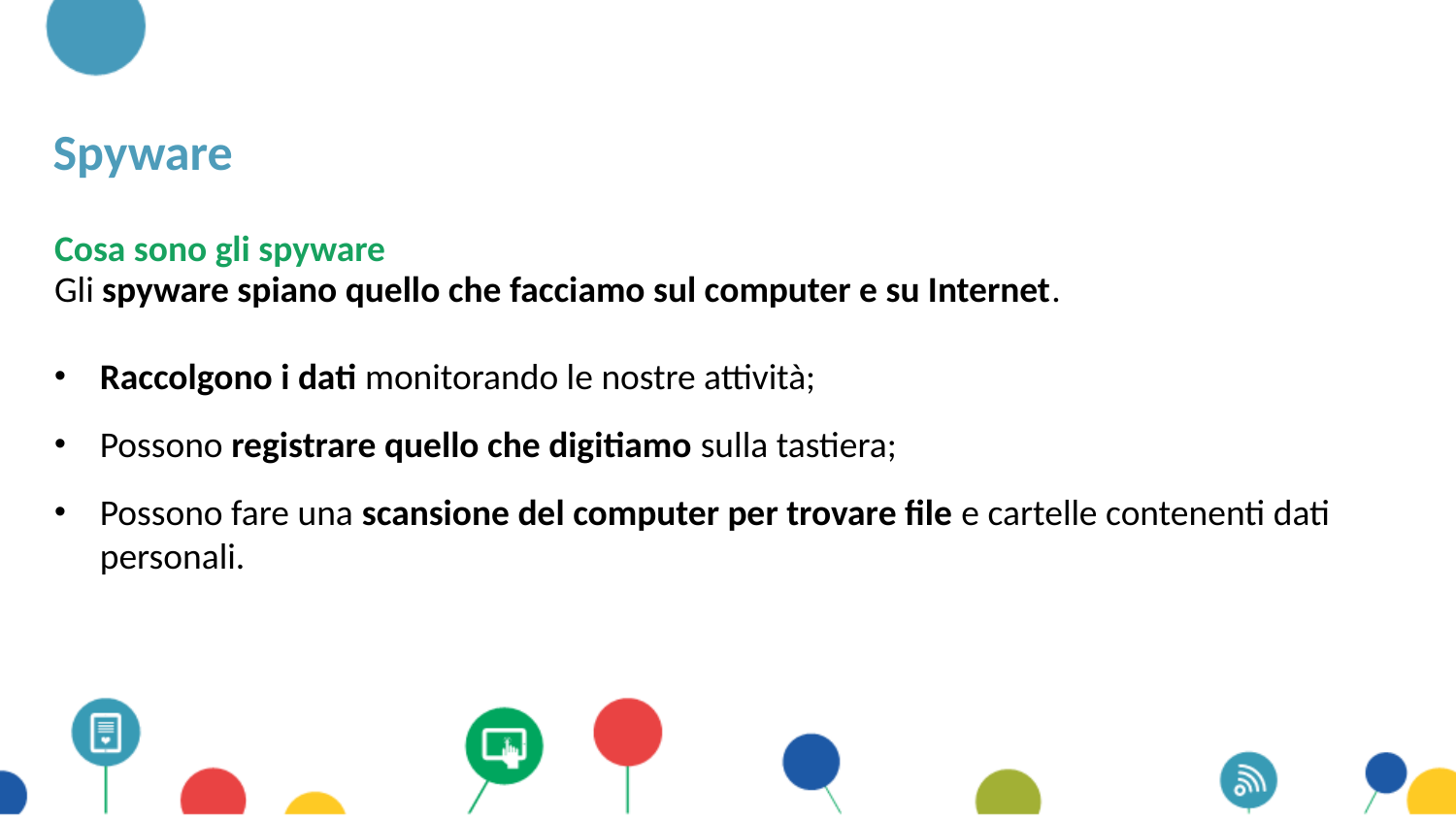

# Spyware
Cosa sono gli spyware
Gli spyware spiano quello che facciamo sul computer e su Internet.

Raccolgono i dati monitorando le nostre attività;
Possono registrare quello che digitiamo sulla tastiera;
Possono fare una scansione del computer per trovare file e cartelle contenenti dati personali.